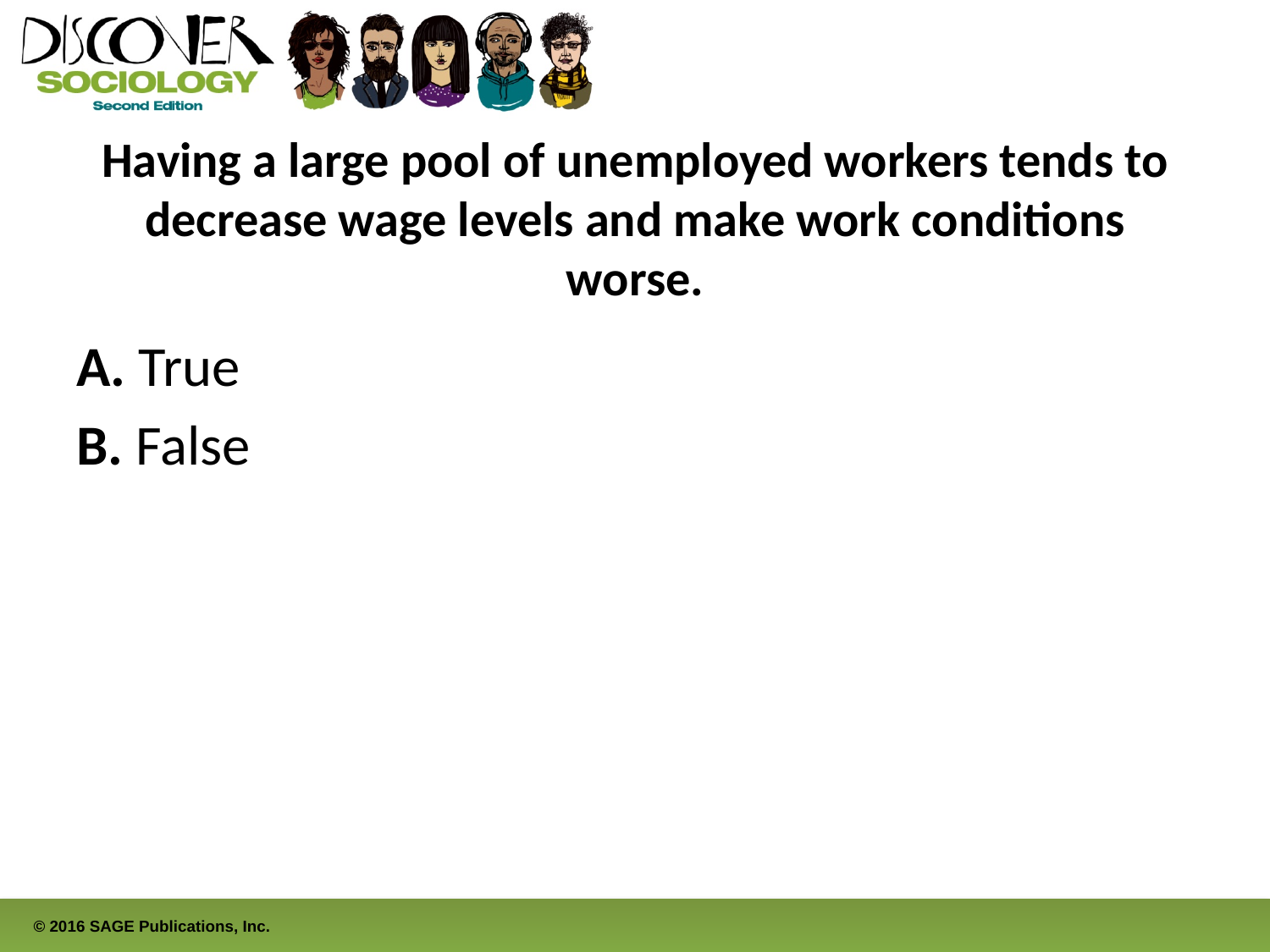

# Having a large pool of unemployed workers tends to decrease wage levels and make work conditions worse.
A. True
B. False